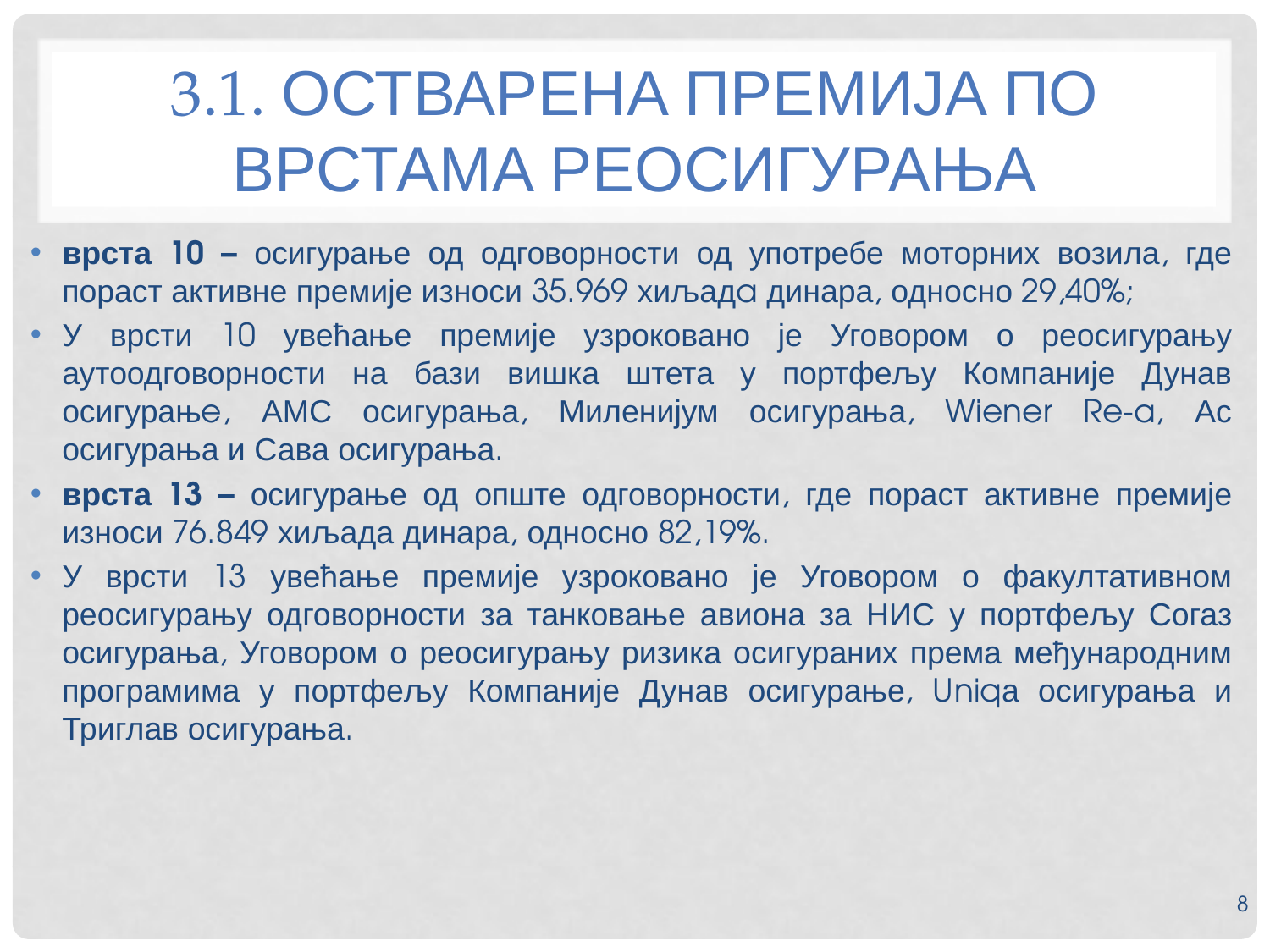

# 3.1. Остварена премија по врстама реосигурања
врста 10 – осигурање од одговорности од употребе моторних возила, где пораст активне премије износи 35.969 хиљадa динара, односно 29,40%;
У врсти 10 увећање премије узроковано је Уговором о реосигурању аутоодговорности на бази вишка штета у портфељу Компаније Дунав осигурањe, АМС осигурања, Миленијум осигурања, Wiener Re-a, Ас осигурања и Сава осигурања.
врста 13 – осигурање од опште одговорности, где пораст активне премије износи 76.849 хиљада динара, односно 82,19%.
У врсти 13 увећање премије узроковано је Уговором о факултативном реосигурању одговорности за танковање авиона за НИС у портфељу Согаз осигурања, Уговором о реосигурању ризика осигураних према међународним програмима у портфељу Компаније Дунав осигурање, Uniqа осигурања и Триглав осигурања.
8